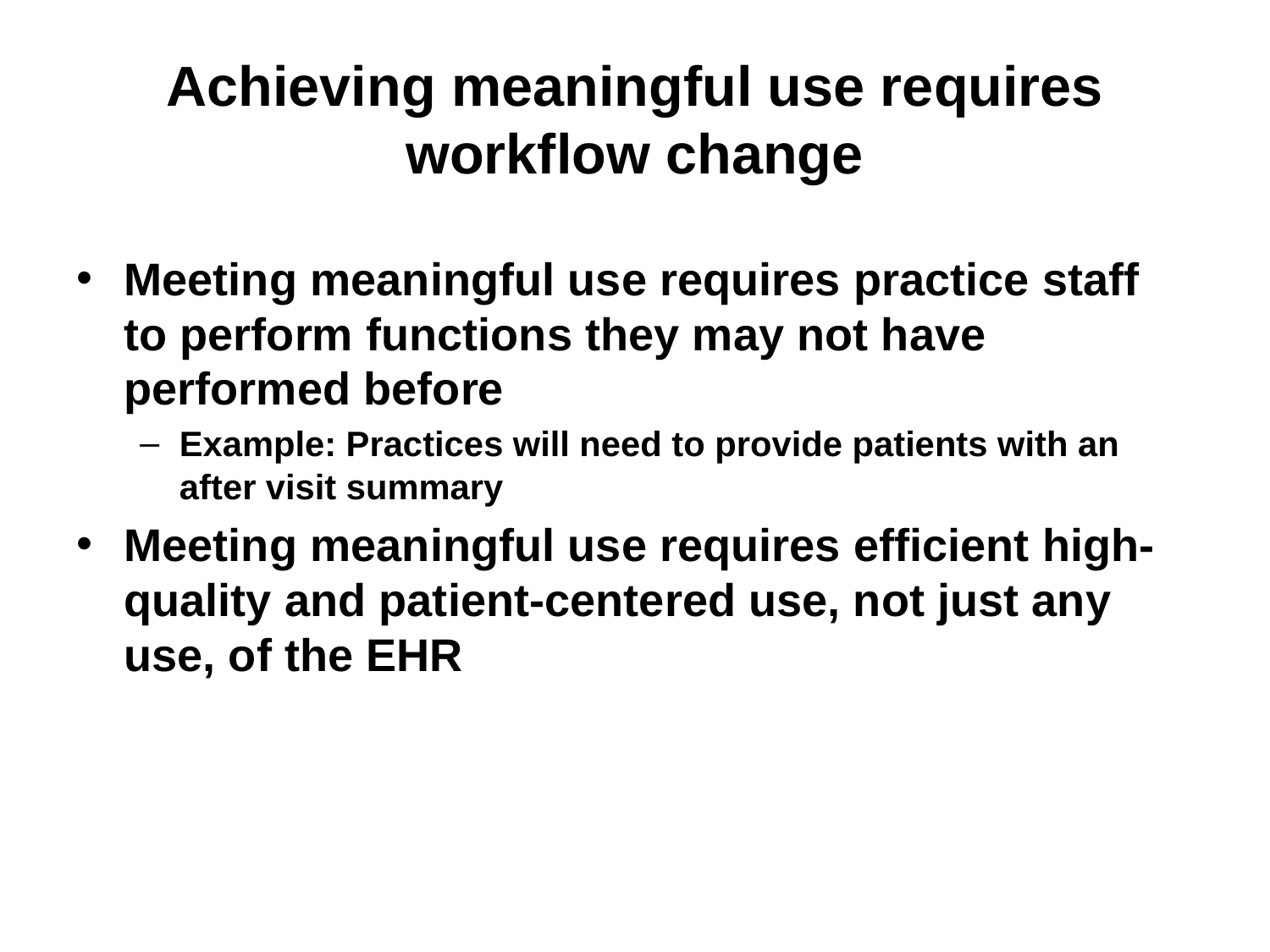

# Achieving meaningful use requires workflow change
Meeting meaningful use requires practice staff to perform functions they may not have performed before
Example: Practices will need to provide patients with an after visit summary
Meeting meaningful use requires efficient high-quality and patient-centered use, not just any use, of the EHR